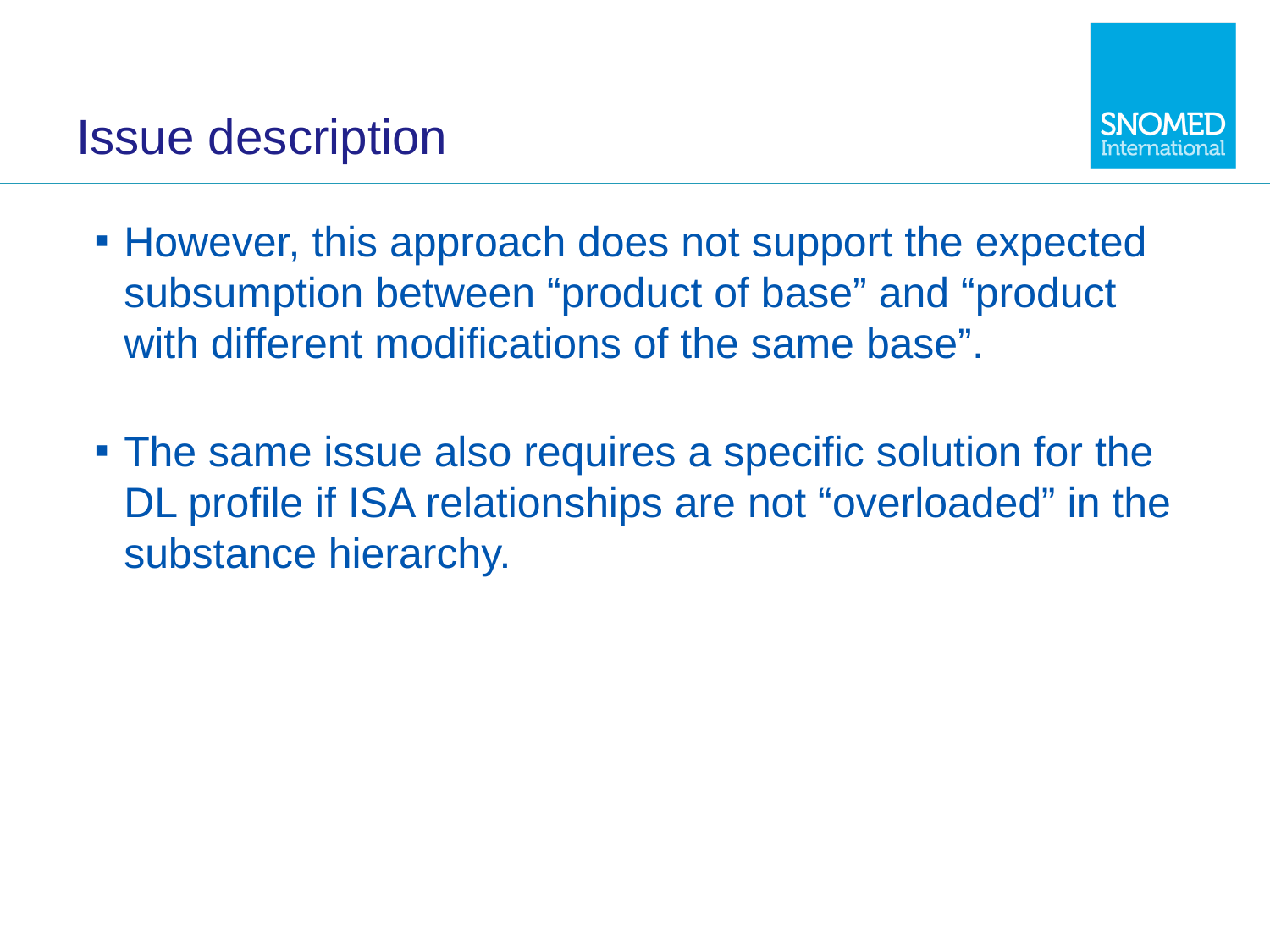

# Issue description
However, this approach does not support the expected subsumption between “product of base” and “product with different modifications of the same base”.

The same issue also requires a specific solution for the DL profile if ISA relationships are not “overloaded” in the substance hierarchy.